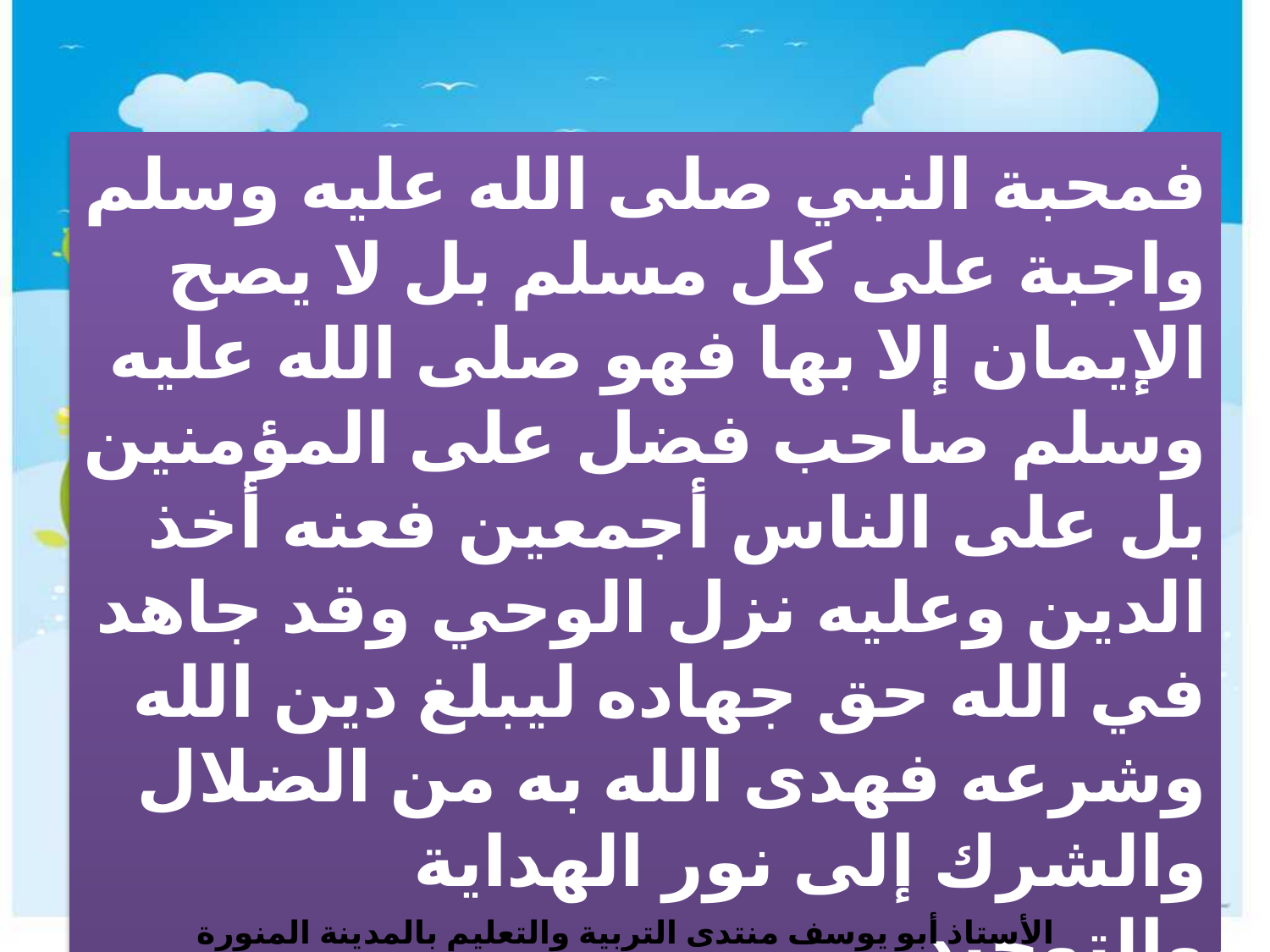

فمحبة النبي صلى الله عليه وسلم واجبة على كل مسلم بل لا يصح الإيمان إلا بها فهو صلى الله عليه وسلم صاحب فضل على المؤمنين بل على الناس أجمعين فعنه أخذ الدين وعليه نزل الوحي وقد جاهد في الله حق جهاده ليبلغ دين الله وشرعه فهدى الله به من الضلال والشرك إلى نور الهداية والتوحيد .
الأستاذ أبو يوسف منتدى التربية والتعليم بالمدينة المنورة